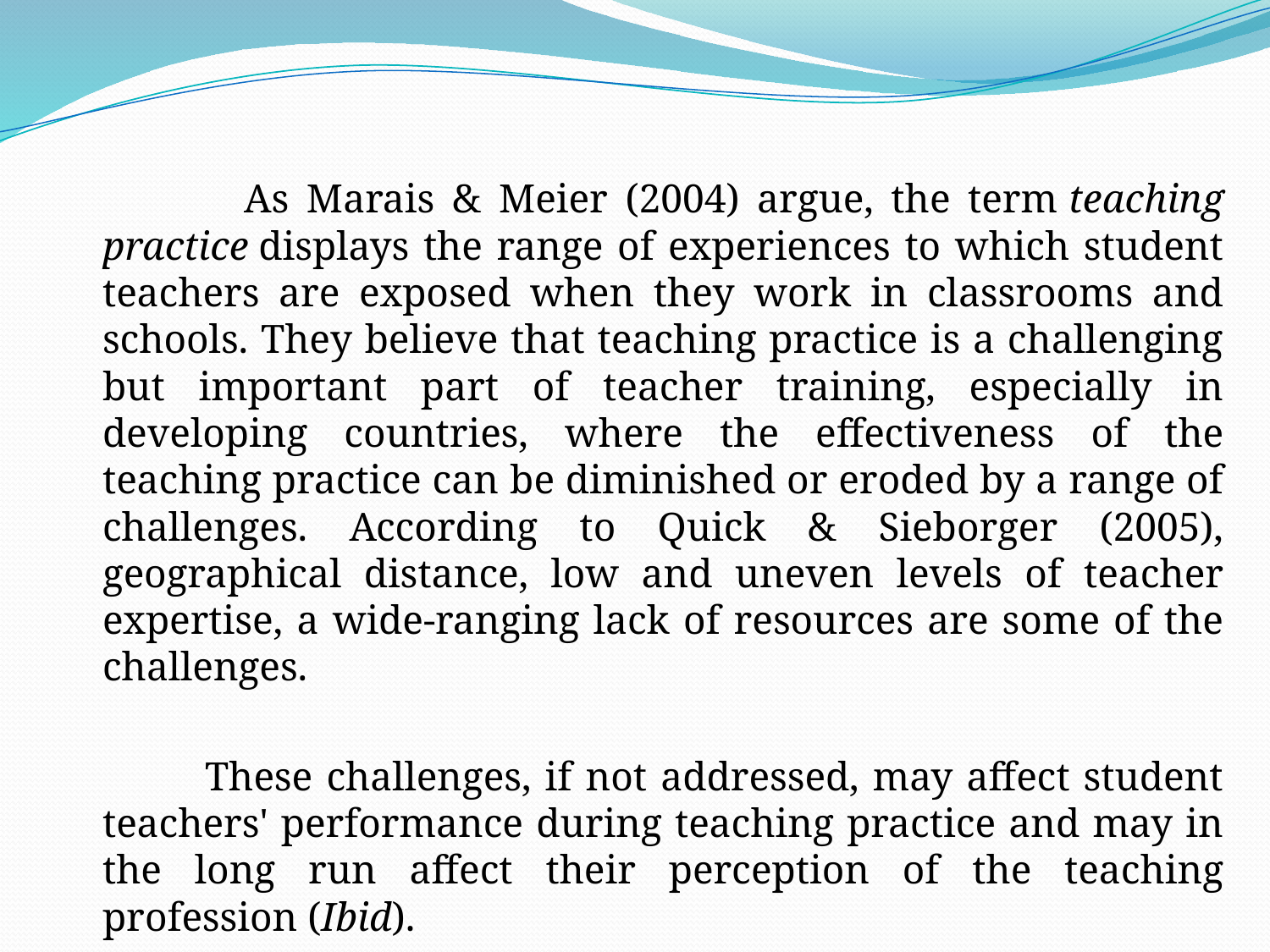

As Marais & Meier (2004) argue, the term teaching practice displays the range of experiences to which student teachers are exposed when they work in classrooms and schools. They believe that teaching practice is a challenging but important part of teacher training, especially in developing countries, where the effectiveness of the teaching practice can be diminished or eroded by a range of challenges. According to Quick & Sieborger (2005), geographical distance, low and uneven levels of teacher expertise, a wide-ranging lack of resources are some of the challenges.

          These challenges, if not addressed, may affect student teachers' performance during teaching practice and may in the long run affect their perception of the teaching profession (Ibid).